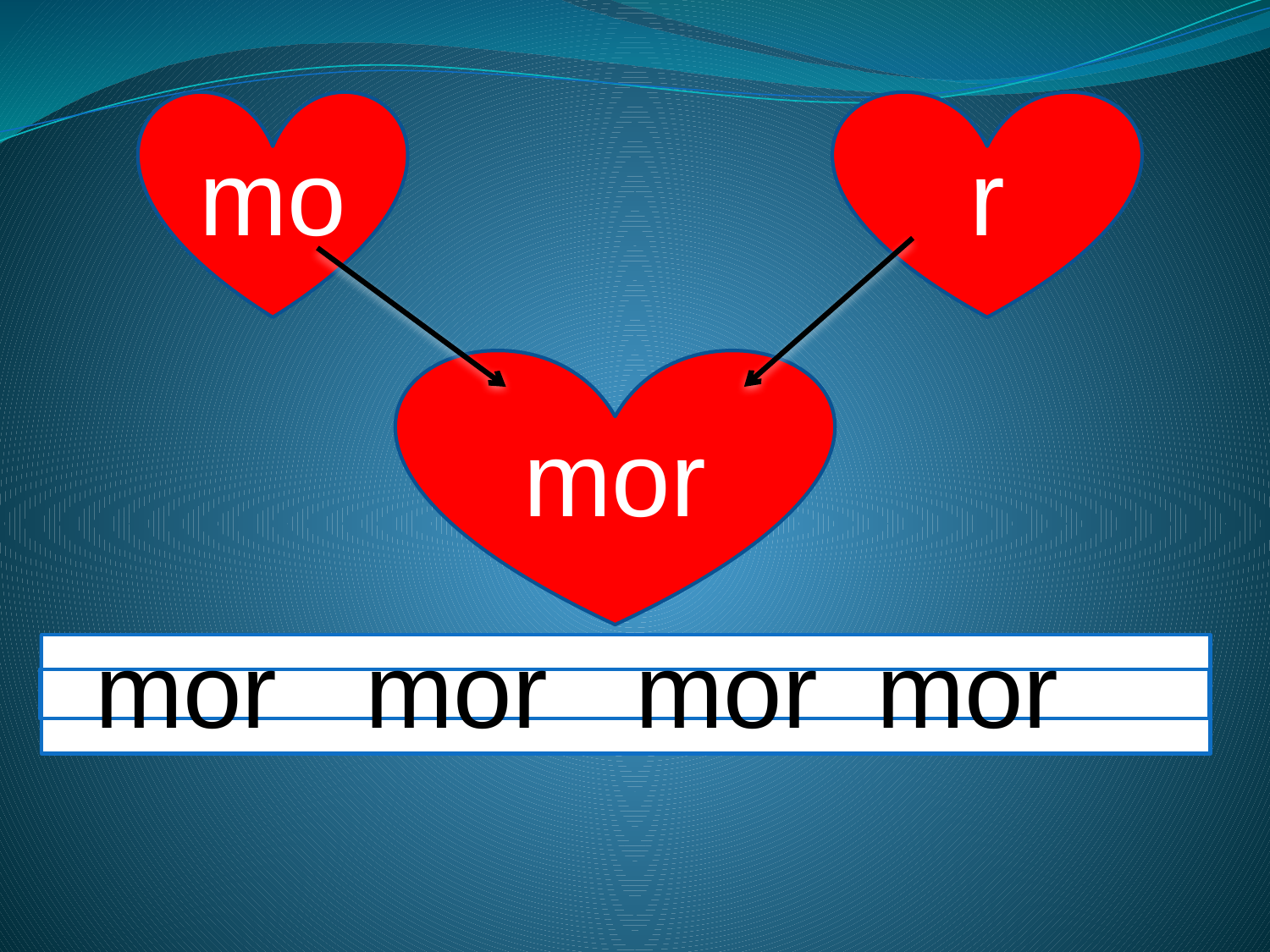

mo
r

mor

   mor   mor   mor  mor